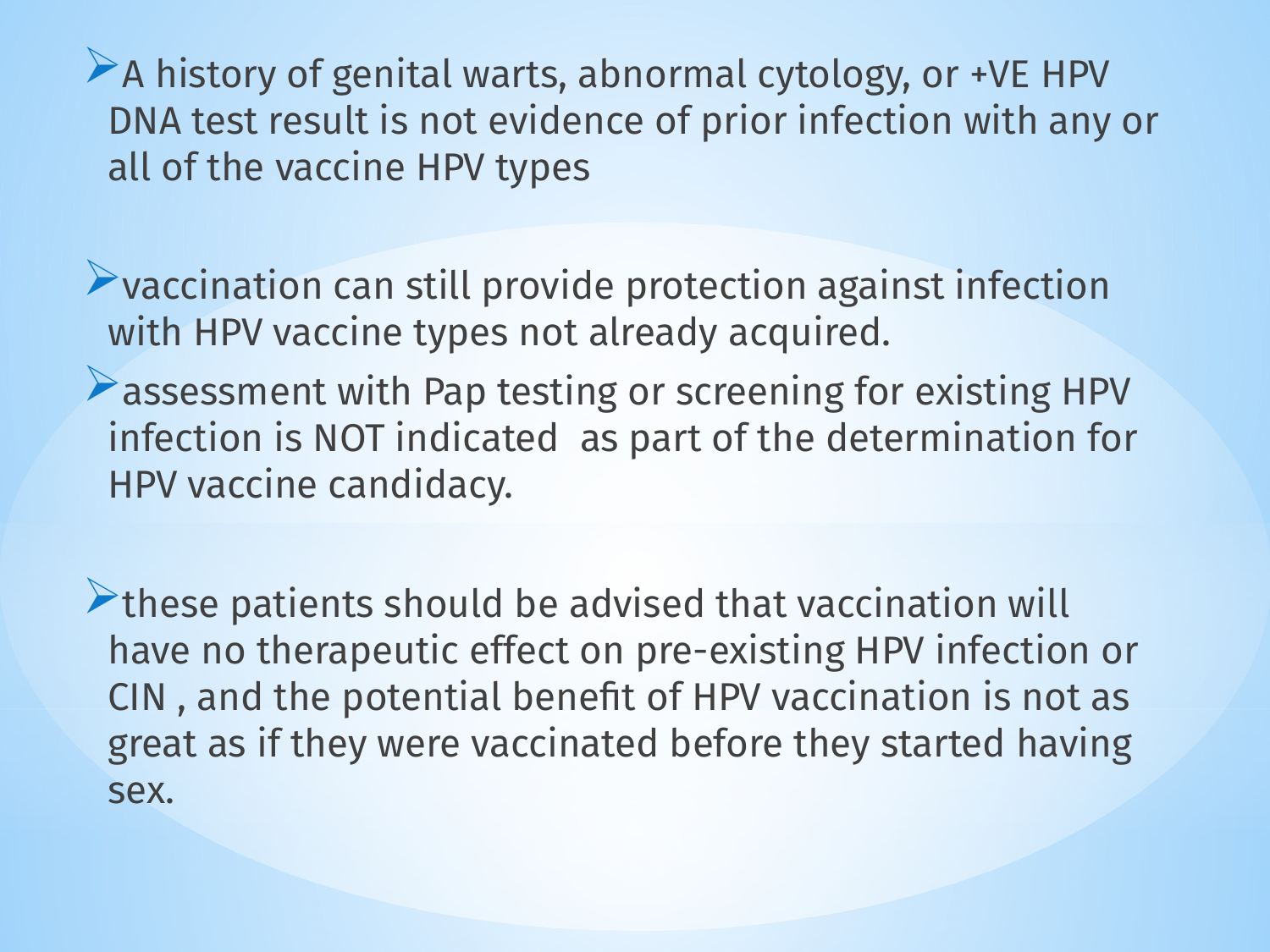

A history of genital warts, abnormal cytology, or +VE HPV DNA test result is not evidence of prior infection with any or all of the vaccine HPV types

vaccination can still provide protection against infection with HPV vaccine types not already acquired.
assessment with Pap testing or screening for existing HPV infection is NOT indicated  as part of the determination for HPV vaccine candidacy.

these patients should be advised that vaccination will have no therapeutic effect on pre-existing HPV infection or CIN , and the potential benefit of HPV vaccination is not as great as if they were vaccinated before they started having sex.

#